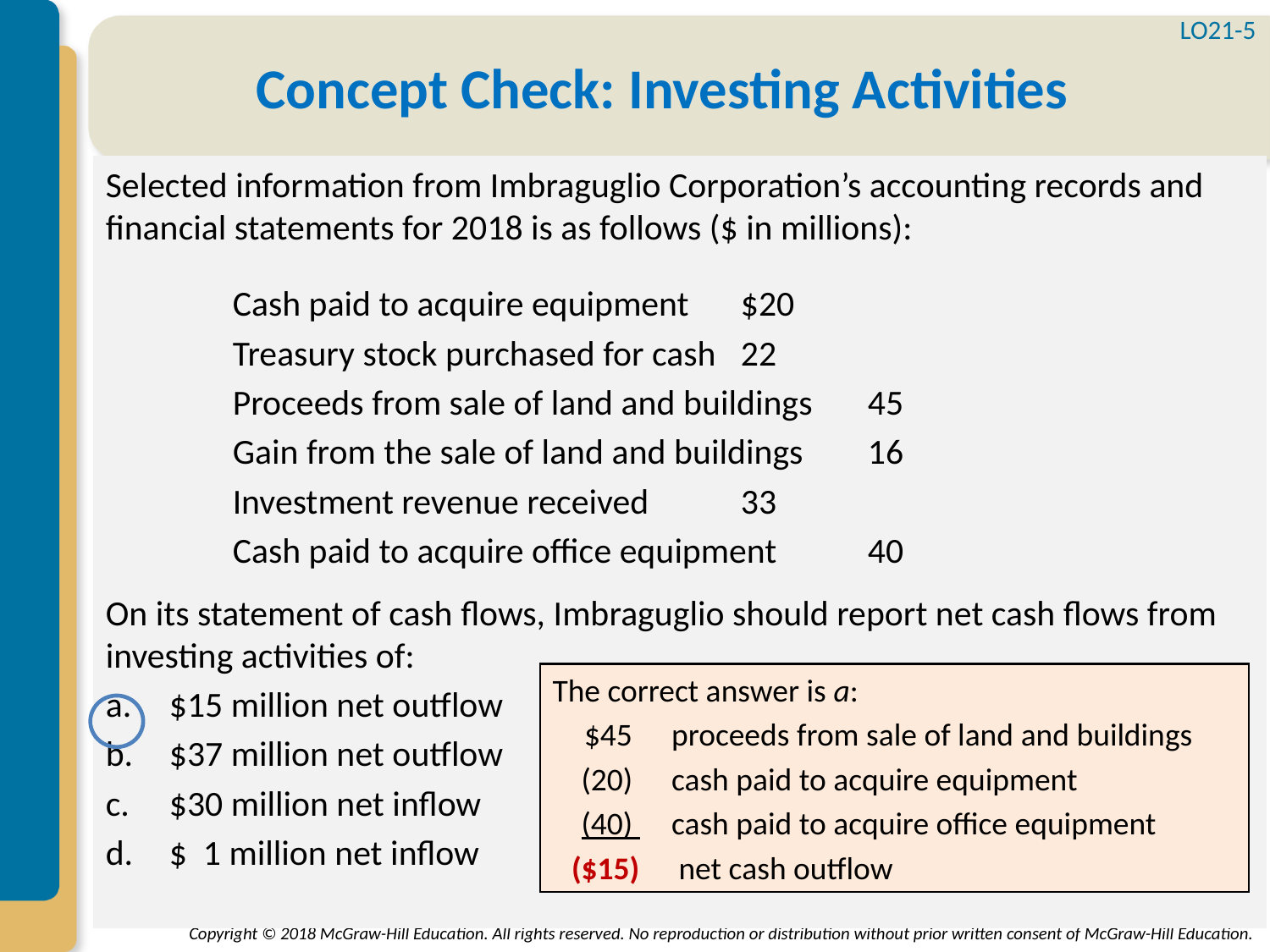

LO21-5
# Concept Check: Investing Activities
Selected information from Imbraguglio Corporation’s accounting records and financial statements for 2018 is as follows ($ in millions):

	Cash paid to acquire equipment	$20
	Treasury stock purchased for cash	22
	Proceeds from sale of land and buildings	45
	Gain from the sale of land and buildings	16
	Investment revenue received	33
	Cash paid to acquire office equipment	40

On its statement of cash flows, Imbraguglio should report net cash flows from investing activities of:
$15 million net outflow
$37 million net outflow
$30 million net inflow
$  1 million net inflow
The correct answer is a:
	$45 	proceeds from sale of land and buildings
	(20) 	cash paid to acquire equipment
	(40) 	cash paid to acquire office equipment
	($15)	 net cash outflow